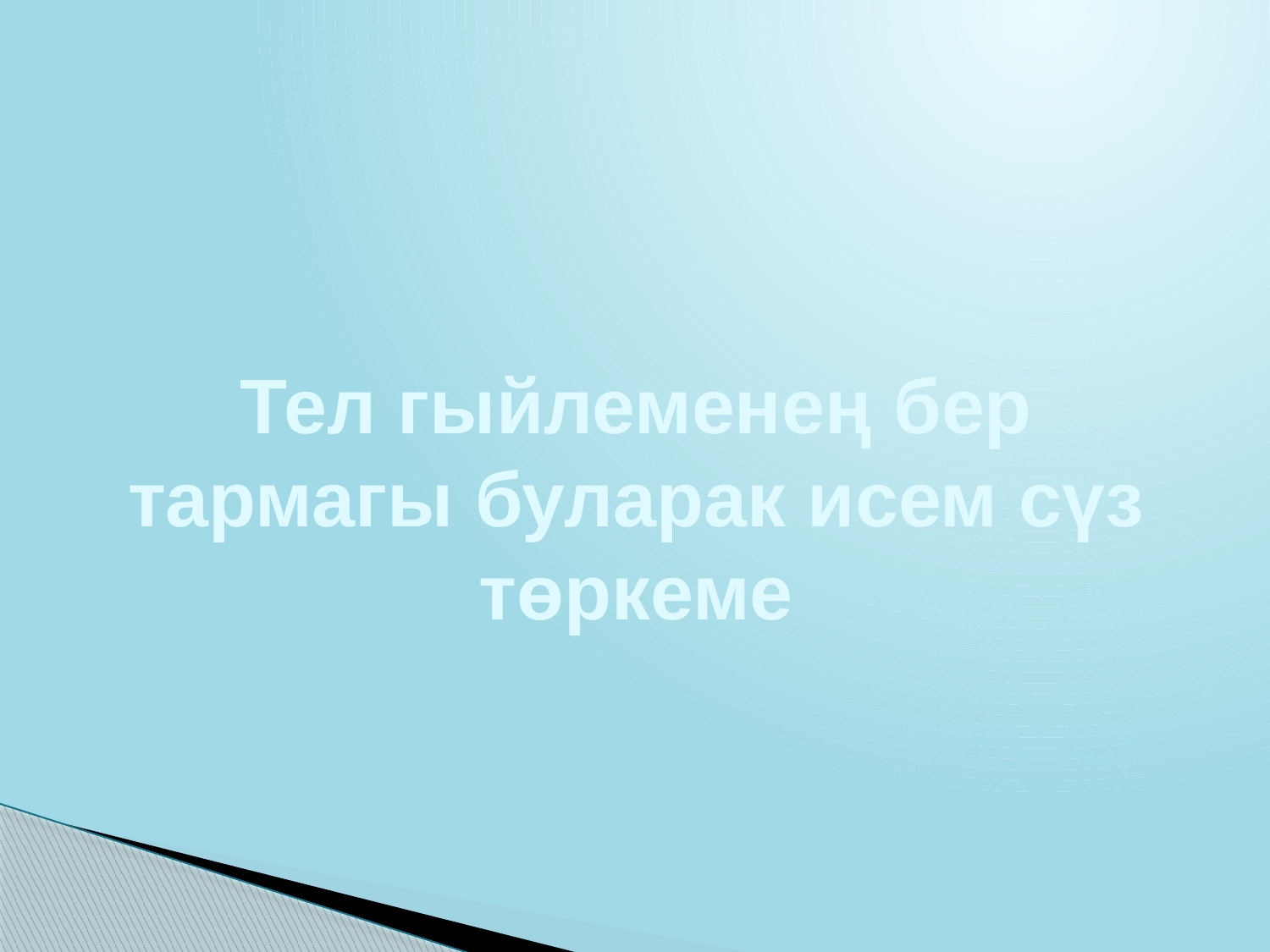

# Тел гыйлеменең бер тармагы буларак исем сүз төркеме